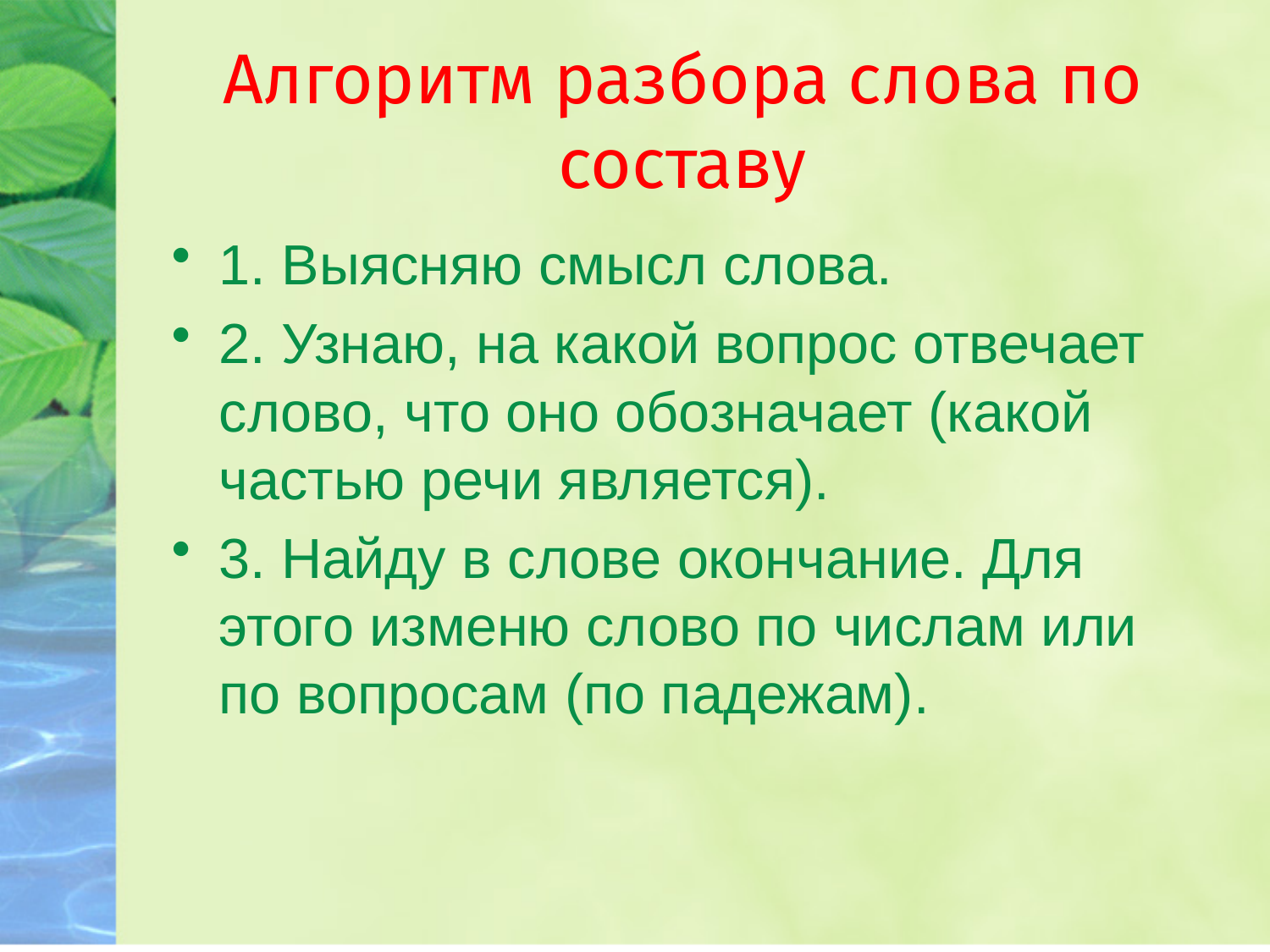

# Алгоритм разбора слова по составу
1. Выясняю смысл слова.
2. Узнаю, на какой вопрос отвечает слово, что оно обозначает (какой частью речи является).
3. Найду в слове окончание. Для этого изменю слово по числам или по вопросам (по падежам).